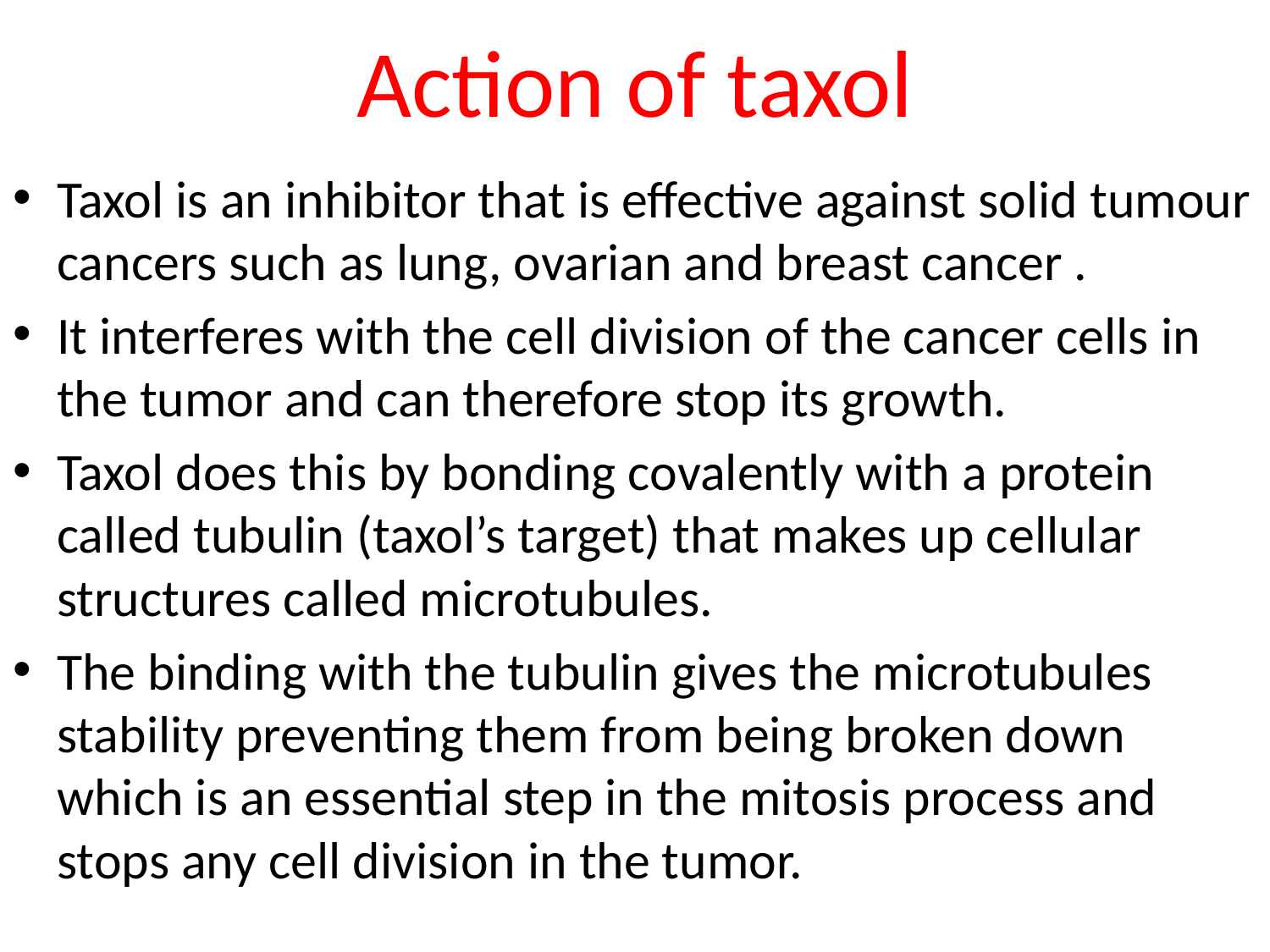

# Action of taxol
Taxol is an inhibitor that is effective against solid tumour cancers such as lung, ovarian and breast cancer .
It interferes with the cell division of the cancer cells in the tumor and can therefore stop its growth.
Taxol does this by bonding covalently with a protein called tubulin (taxol’s target) that makes up cellular structures called microtubules.
The binding with the tubulin gives the microtubules stability preventing them from being broken down which is an essential step in the mitosis process and stops any cell division in the tumor.